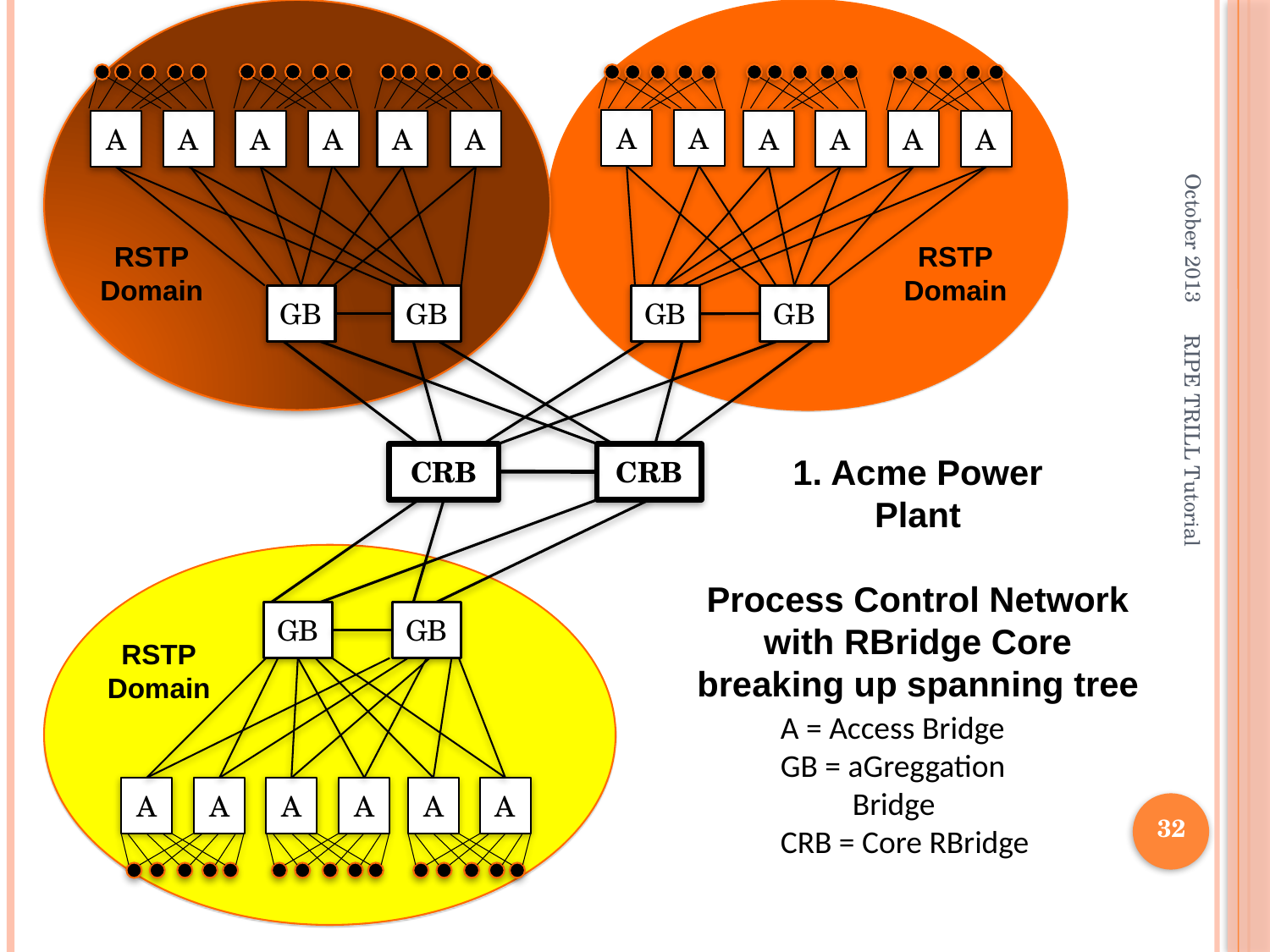

A
A
A
A
A
A
A
A
A
A
A
A
October 2013
RSTP
Domain
RSTP
Domain
GB
GB
GB
GB
CRB
CRB
1. Acme Power
Plant

Process Control Network with RBridge Core breaking up spanning tree
RIPE TRILL Tutorial

GB
GB
RSTP
Domain
A = Access Bridge
GB = aGreggation
          Bridge
CRB = Core RBridge
A
A
A
A
A
A
32